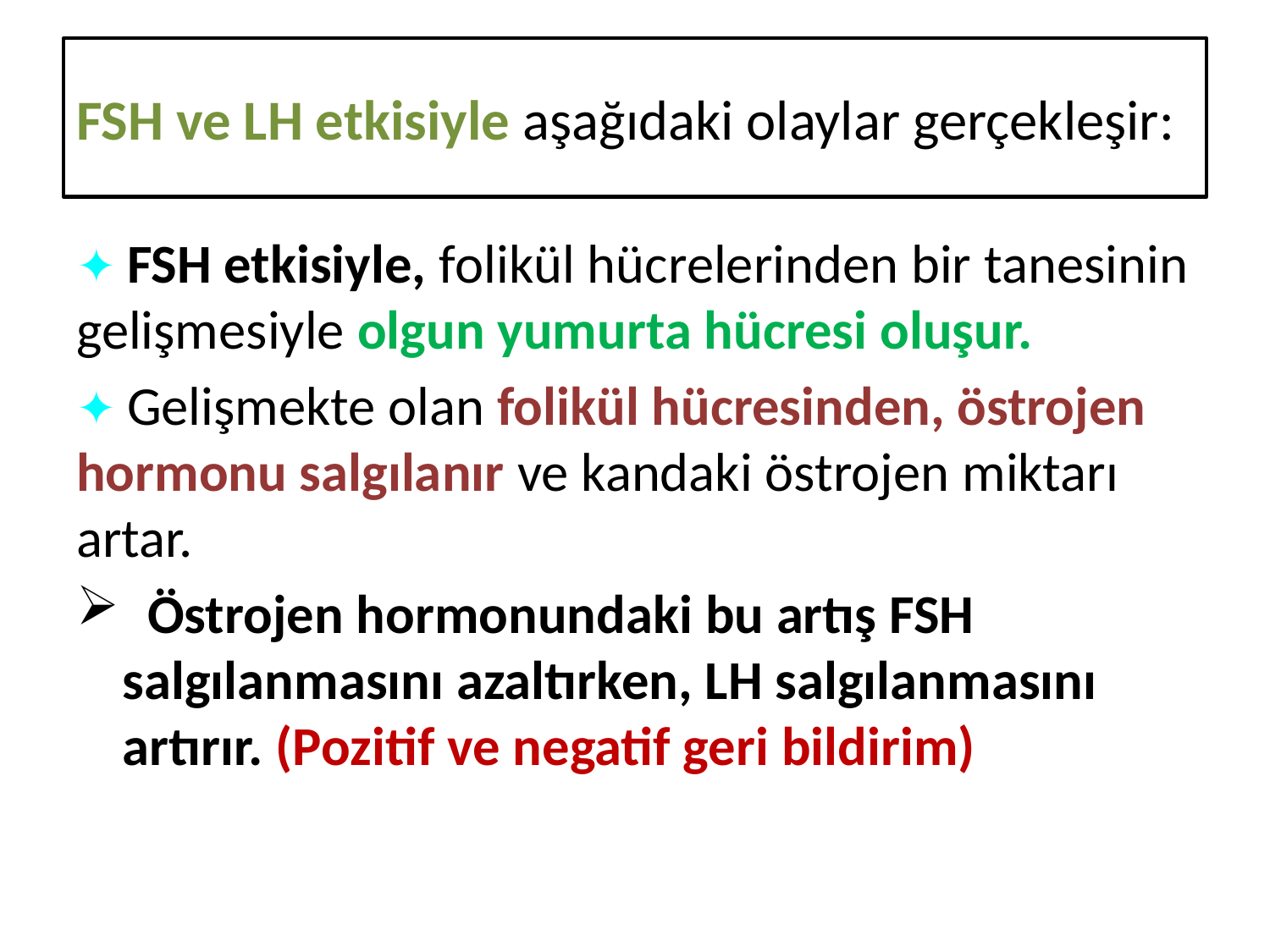

# FSH ve LH etkisiyle aşağıdaki olaylar gerçekleşir:
✦ FSH etkisiyle, folikül hücrelerinden bir tanesinin gelişmesiyle olgun yumurta hücresi oluşur.
✦ Gelişmekte olan folikül hücresinden, östrojen hormonu salgılanır ve kandaki östrojen miktarı artar.
  Östrojen hormonundaki bu artış FSH salgılanmasını azaltırken, LH salgılanmasını artırır. (Pozitif ve negatif geri bildirim)